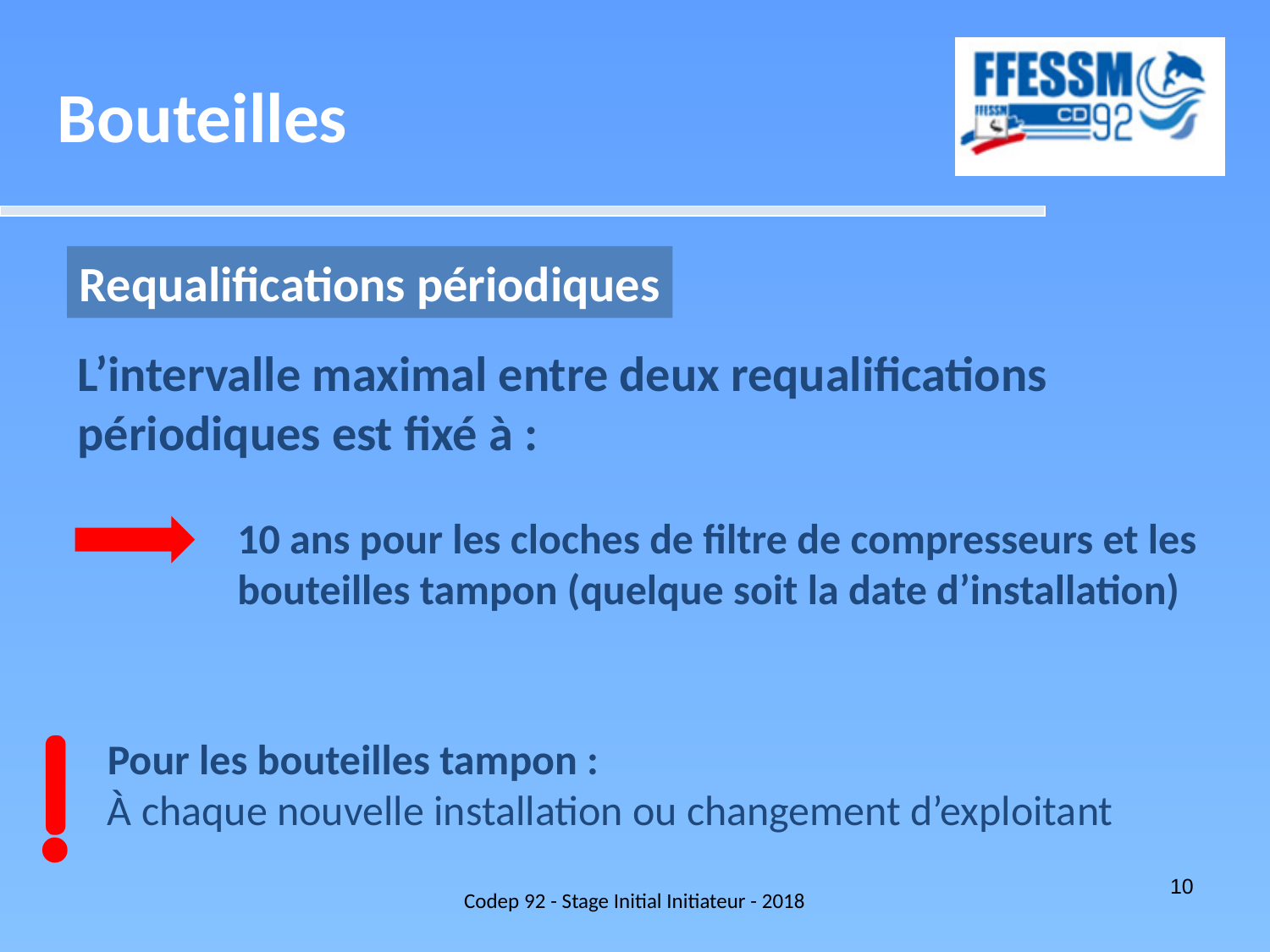

Bouteilles
Requalifications périodiques
L’intervalle maximal entre deux requalifications périodiques est fixé à :
10 ans pour les cloches de filtre de compresseurs et les bouteilles tampon (quelque soit la date d’installation)

!
Pour les bouteilles tampon :
À chaque nouvelle installation ou changement d’exploitant
Codep 92 - Stage Initial Initiateur - 2018
10